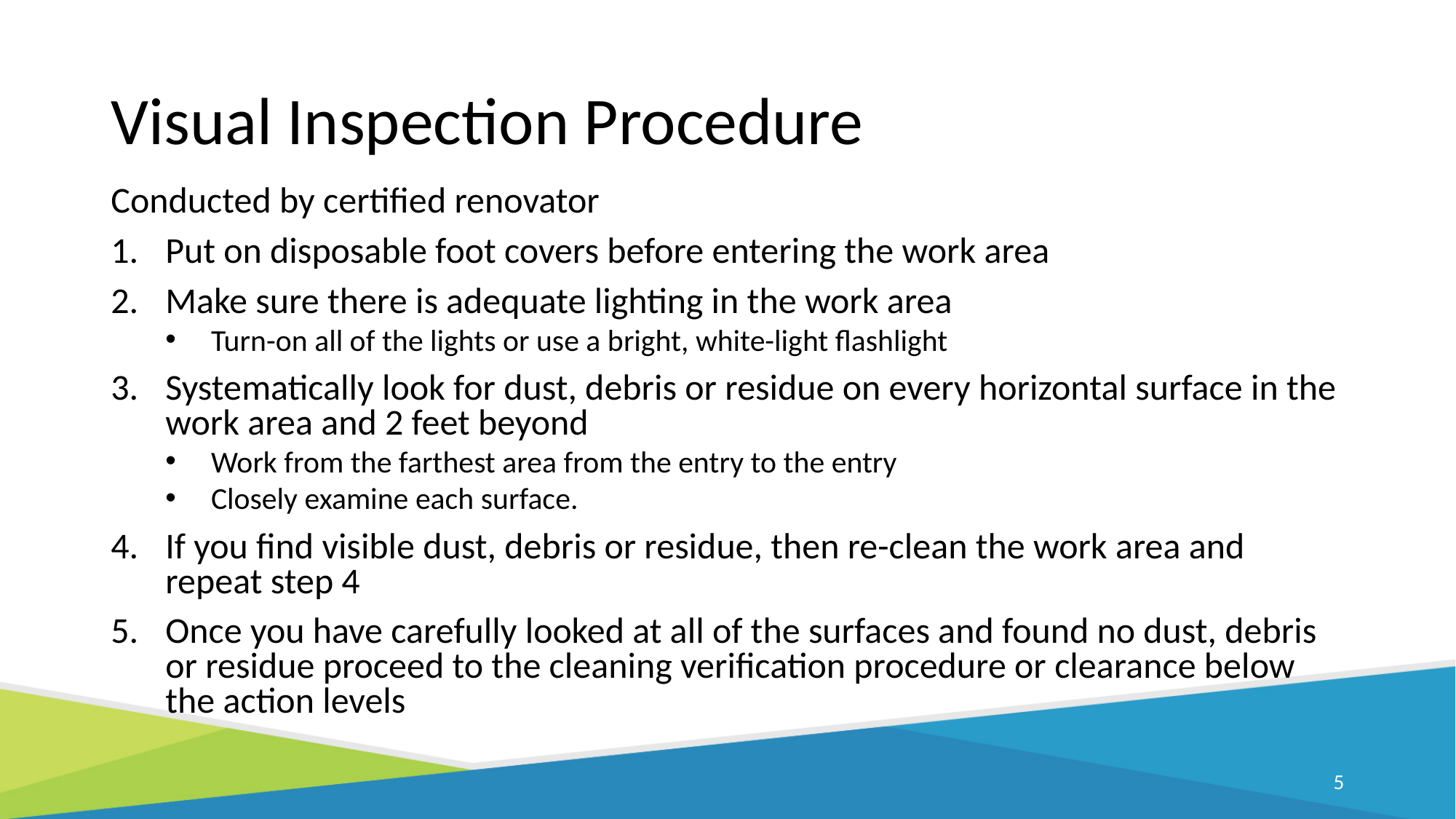

# Visual Inspection Procedure
Conducted by certified renovator
Put on disposable foot covers before entering the work area
Make sure there is adequate lighting in the work area
Turn-on all of the lights or use a bright, white-light flashlight
Systematically look for dust, debris or residue on every horizontal surface in the work area and 2 feet beyond
Work from the farthest area from the entry to the entry
Closely examine each surface.
If you find visible dust, debris or residue, then re-clean the work area and repeat step 4
Once you have carefully looked at all of the surfaces and found no dust, debris or residue proceed to the cleaning verification procedure or clearance below the action levels

5